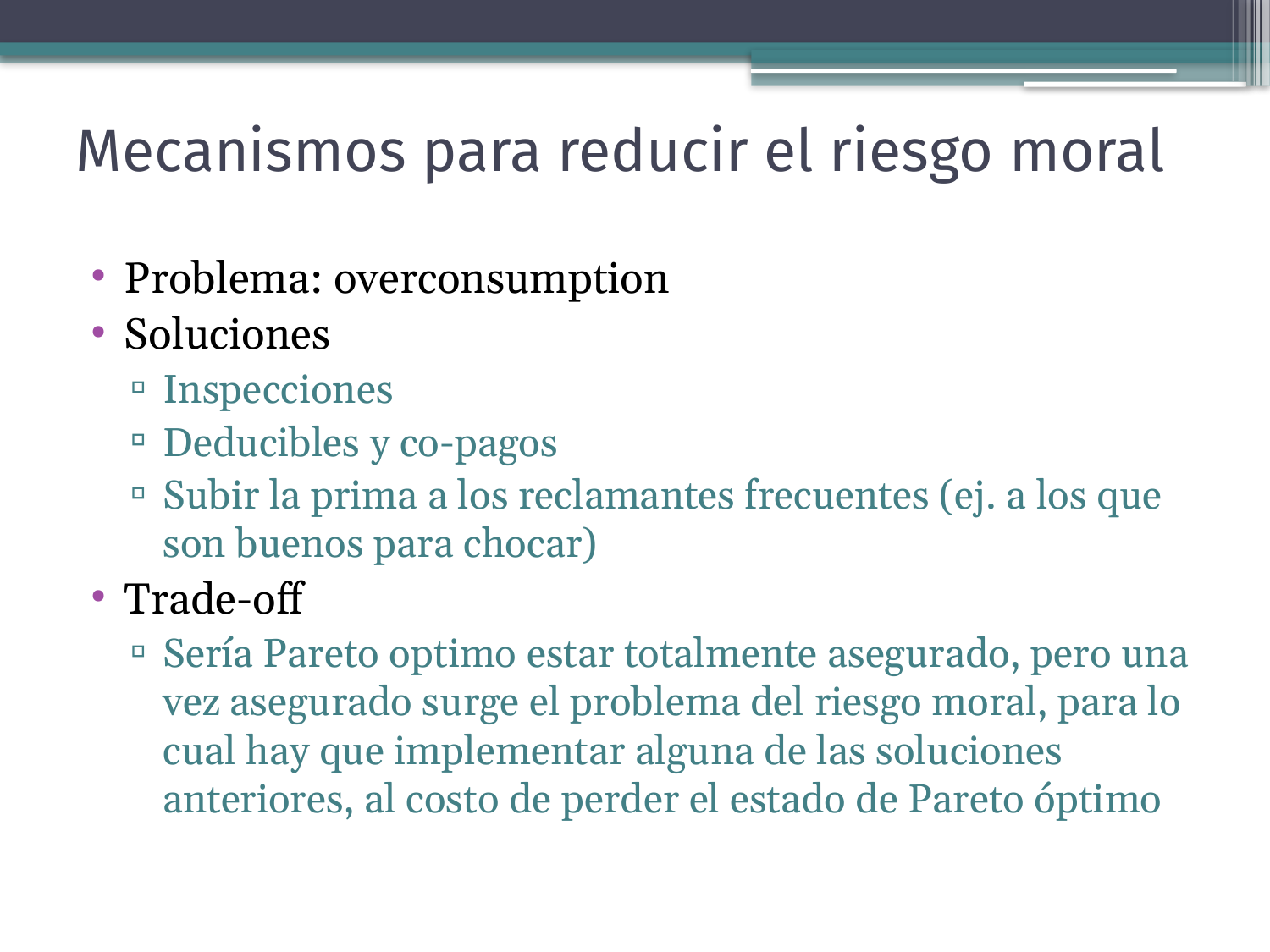

# Mecanismos para reducir el riesgo moral
Problema: overconsumption
Soluciones
Inspecciones
Deducibles y co-pagos
Subir la prima a los reclamantes frecuentes (ej. a los que son buenos para chocar)
Trade-off
Sería Pareto optimo estar totalmente asegurado, pero una vez asegurado surge el problema del riesgo moral, para lo cual hay que implementar alguna de las soluciones anteriores, al costo de perder el estado de Pareto óptimo